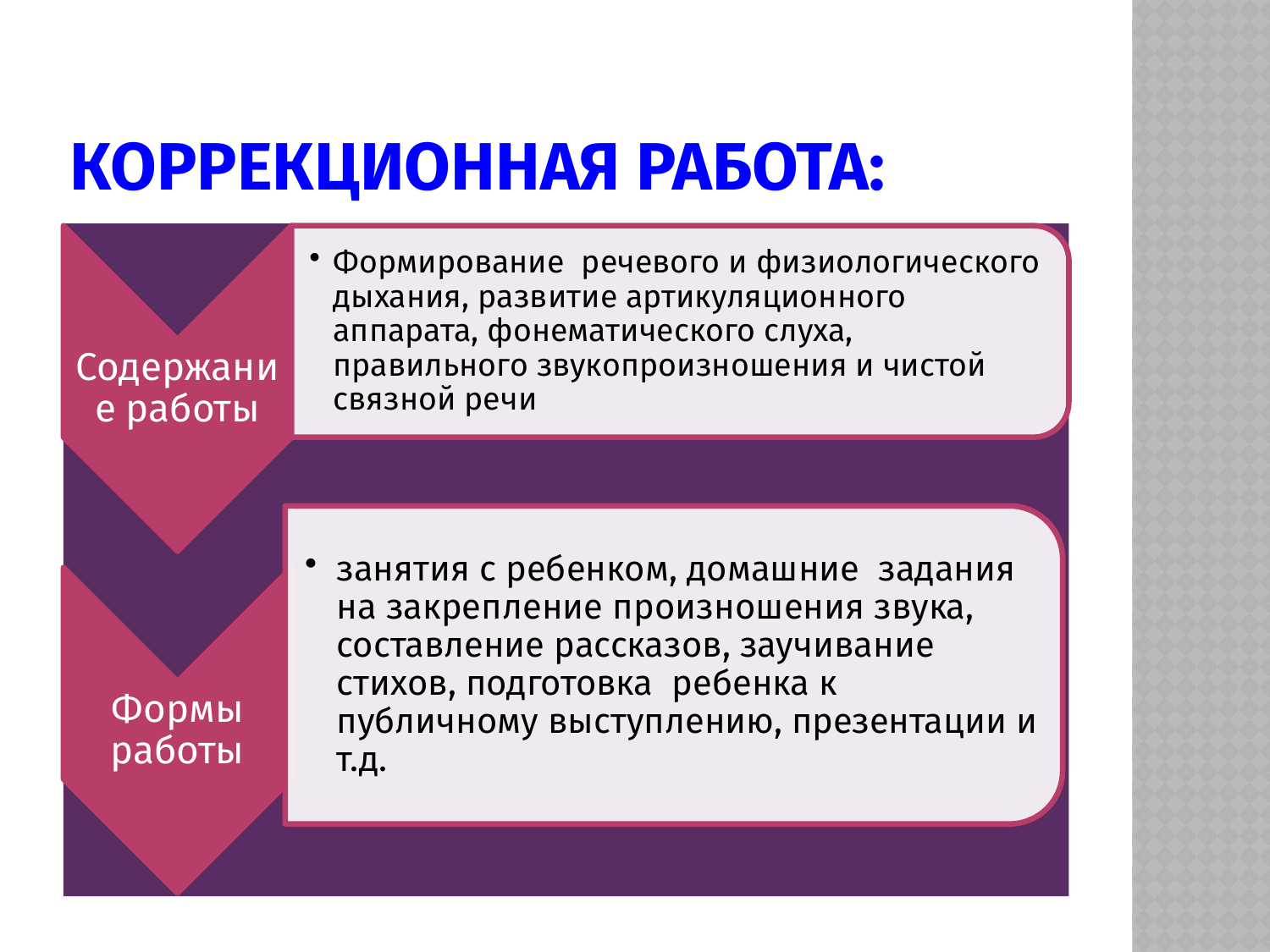

# Коррекционная работа:
Содержание работы
Формирование  речевого и физиологического дыхания, развитие артикуляционного аппарата, фонематического слуха, правильного звукопроизношения и чистой связной речи
Формы работы
занятия с ребенком, домашние  задания на закрепление произношения звука, составление рассказов, заучивание стихов, подготовка  ребенка к публичному выступлению, презентации и т.д.